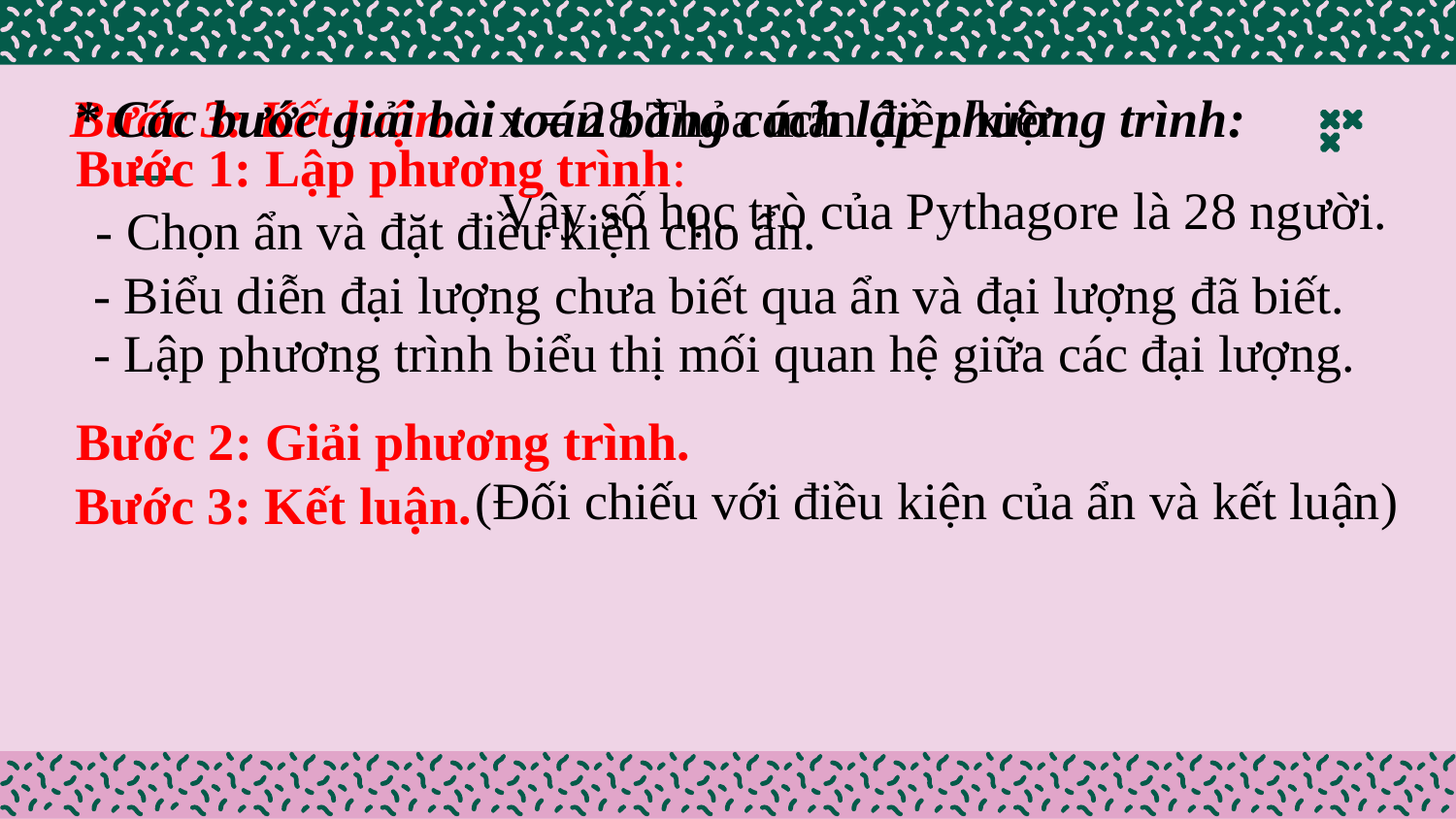

Bước 3: Kết luận.
* Các bước giải bài toán bằng cách lập phương trình:
x = 28 Thỏa mãn điều kiện
Vậy số học trò của Pythagore là 28 người.
Bước 1: Lập phương trình:
- Chọn ẩn và đặt điều kiện cho ẩn.
- Biểu diễn đại lượng chưa biết qua ẩn và đại lượng đã biết.
- Lập phương trình biểu thị mối quan hệ giữa các đại lượng.
Bước 2: Giải phương trình.
(Đối chiếu với điều kiện của ẩn và kết luận)
Bước 3: Kết luận.